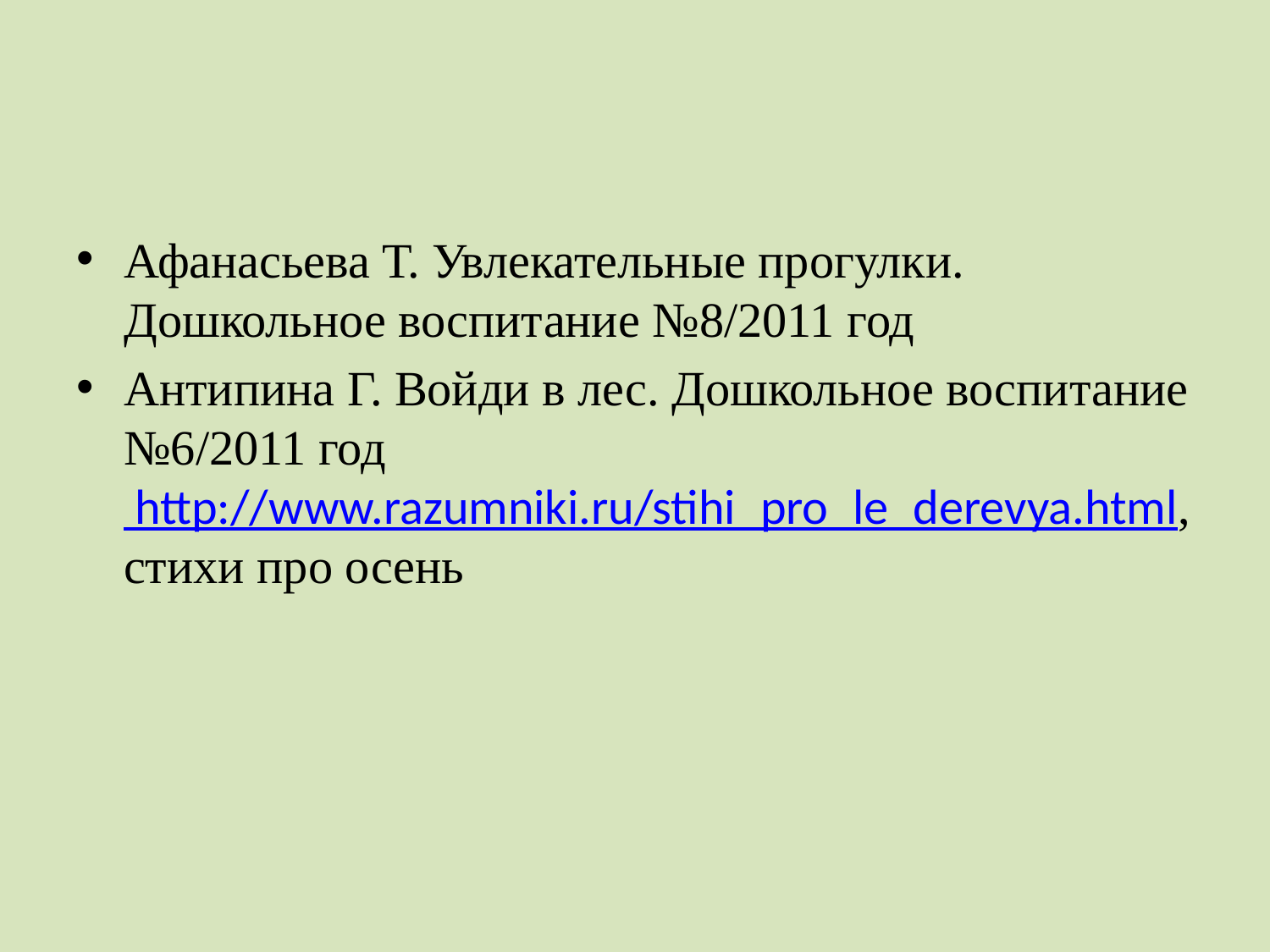

Афанасьева Т. Увлекательные прогулки. Дошкольное воспитание №8/2011 год
Антипина Г. Войди в лес. Дошкольное воспитание №6/2011 год http://www.razumniki.ru/stihi_pro_le_derevya.html, стихи про осень